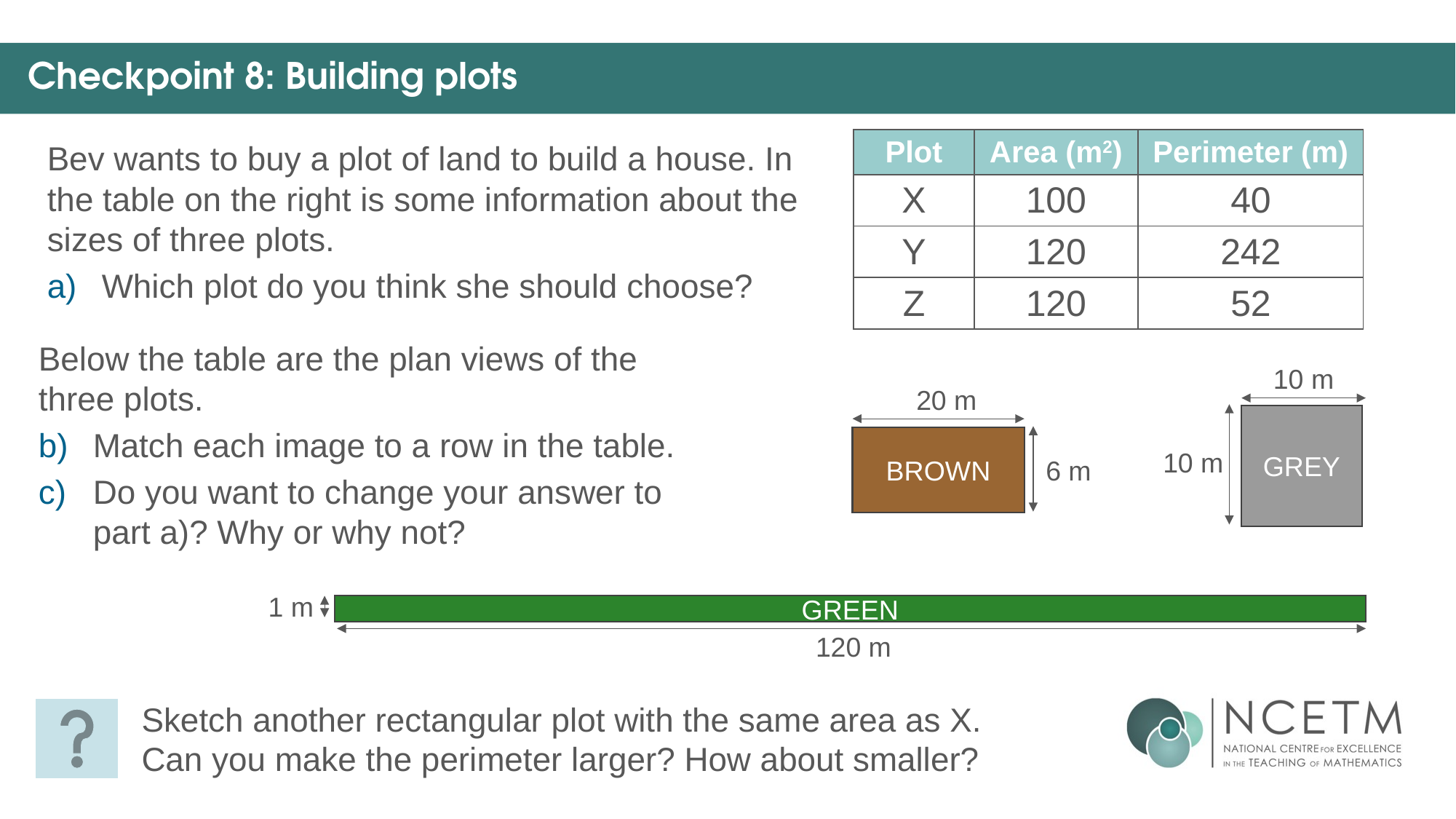

Checkpoint 8: Building plots
| Plot | Area (m2) | Perimeter (m) |
| --- | --- | --- |
| X | 100 | 40 |
| Y | 120 | 242 |
| Z | 120 | 52 |
Bev wants to buy a plot of land to build a house. In the table on the right is some information about the sizes of three plots.
Which plot do you think she should choose?
Below the table are the plan views of the three plots.
Match each image to a row in the table.
Do you want to change your answer to part a)? Why or why not?
10 m
GREY
10 m
20 m
BROWN
6 m
1 m
GREEN
120 m
Sketch another rectangular plot with the same area as X. Can you make the perimeter larger? How about smaller?